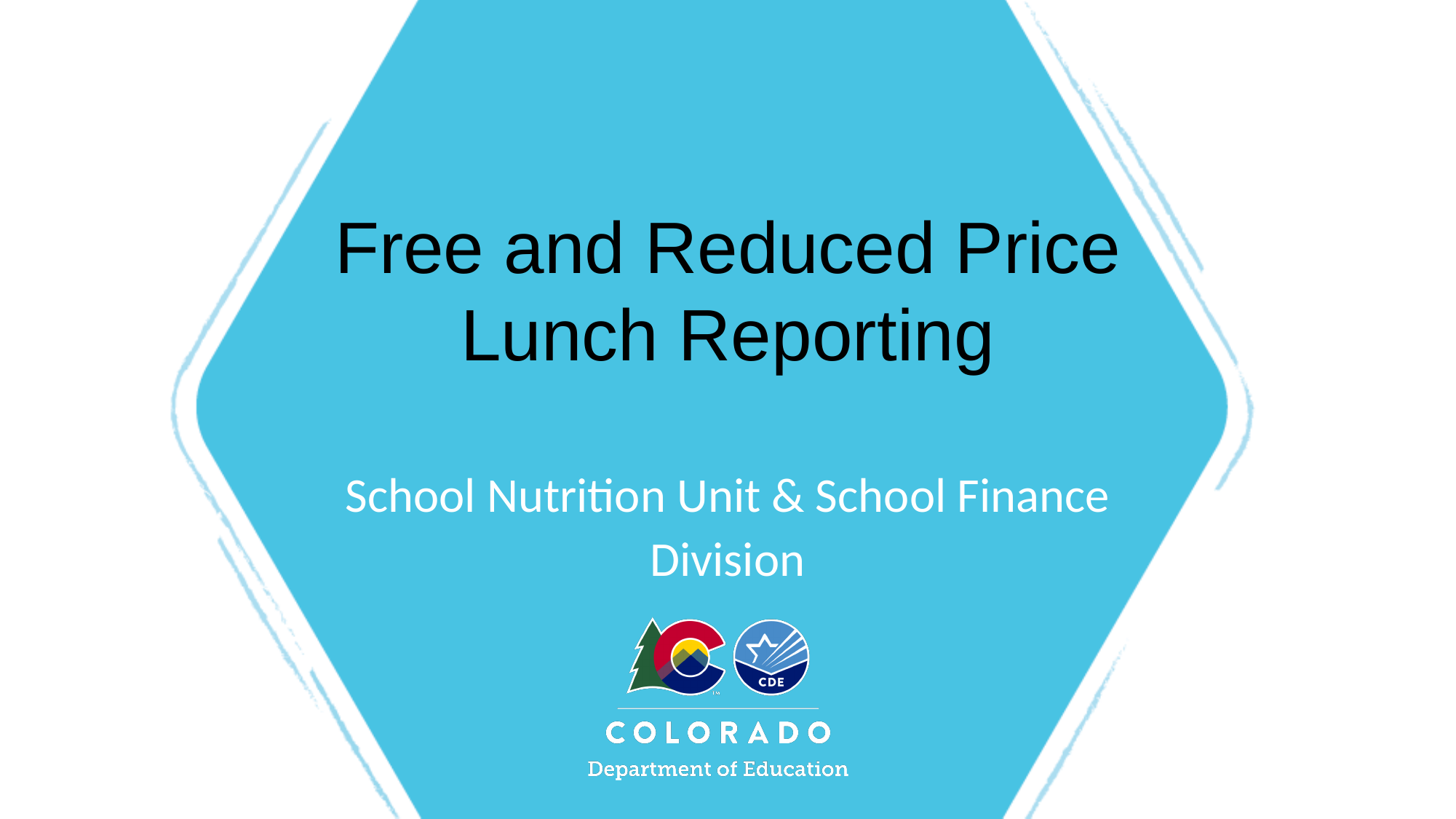

Free and Reduced Price Lunch Reporting
School Nutrition Unit & School Finance Division